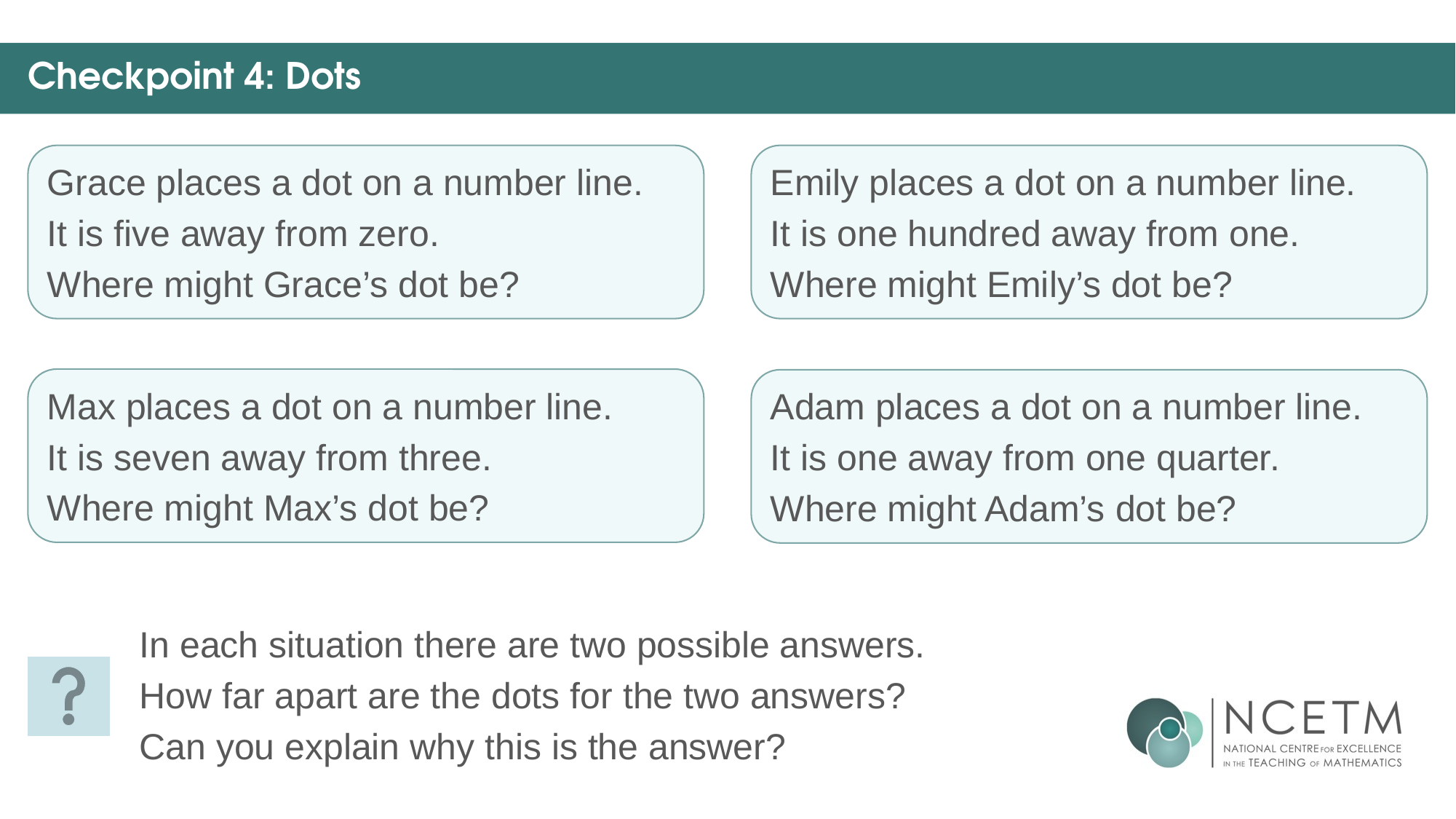

Checkpoint 4: Dots

Grace places a dot on a number line.
It is five away from zero.
Where might Grace’s dot be?
Emily places a dot on a number line.
It is one hundred away from one.
Where might Emily’s dot be?
Max places a dot on a number line.
It is seven away from three.
Where might Max’s dot be?
Adam places a dot on a number line.
It is one away from one quarter.
Where might Adam’s dot be?
In each situation there are two possible answers.
How far apart are the dots for the two answers?
Can you explain why this is the answer?